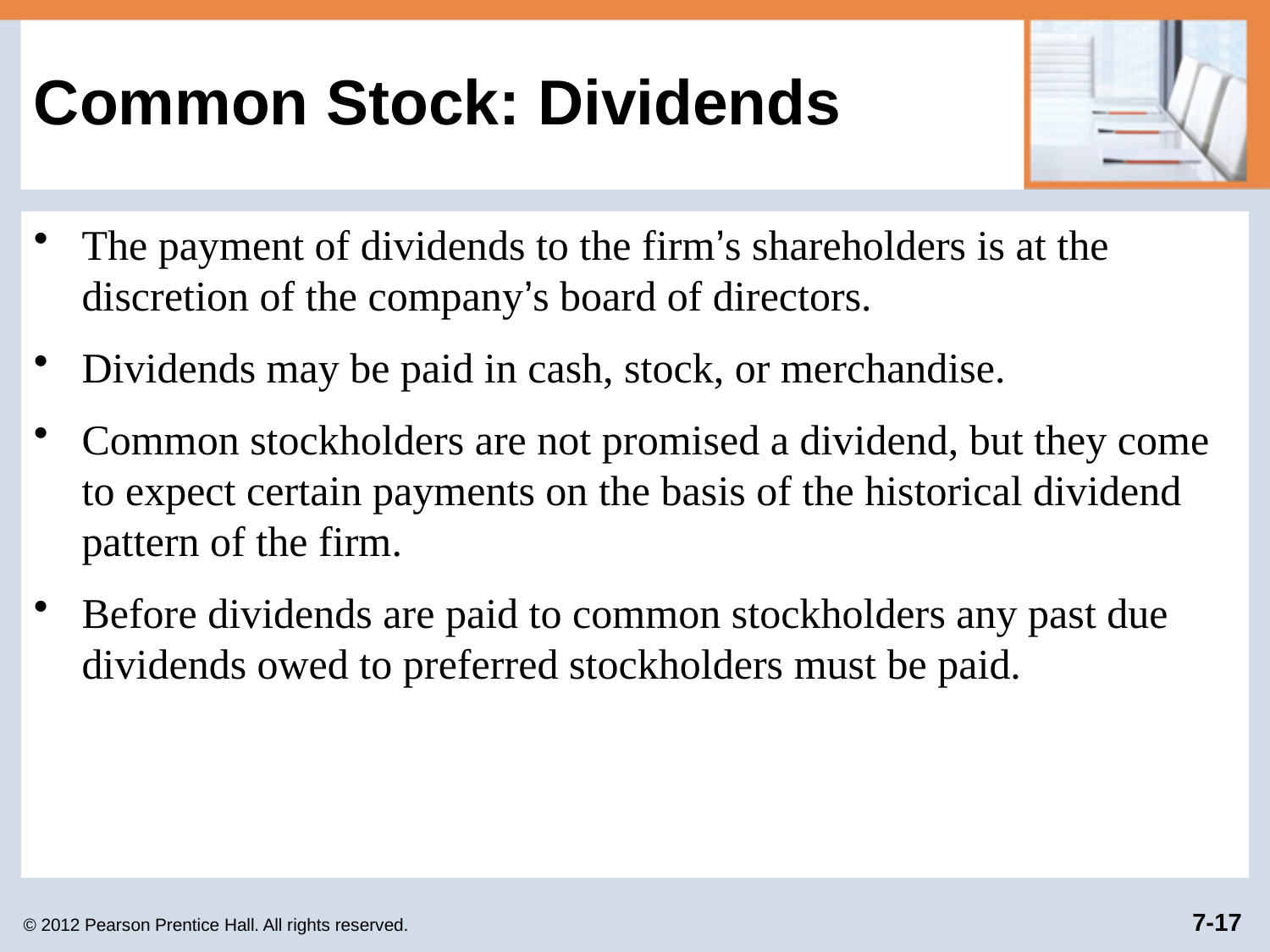

# Common Stock: Dividends
The payment of dividends to the firm’s shareholders is at the discretion of the company’s board of directors.
Dividends may be paid in cash, stock, or merchandise.
Common stockholders are not promised a dividend, but they come to expect certain payments on the basis of the historical dividend pattern of the firm.
Before dividends are paid to common stockholders any past due dividends owed to preferred stockholders must be paid.
© 2012 Pearson Prentice Hall. All rights reserved.
7-17